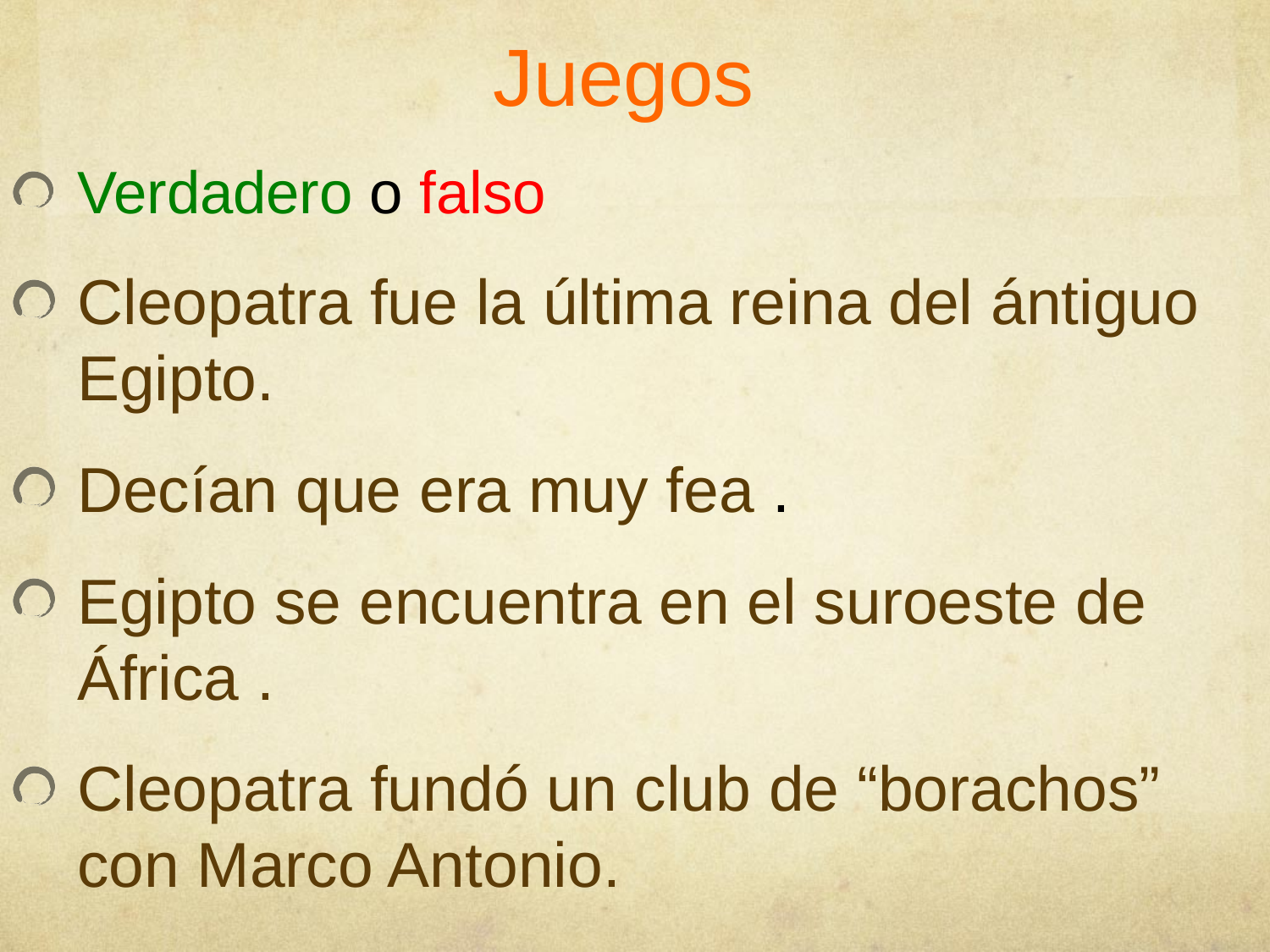

# Juegos
Verdadero o falso
Cleopatra fue la última reina del ántiguo  Egipto.
Decían que era muy fea .
Egipto se encuentra en el suroeste de África .
Cleopatra fundó un club de “borachos” con Marco Antonio.